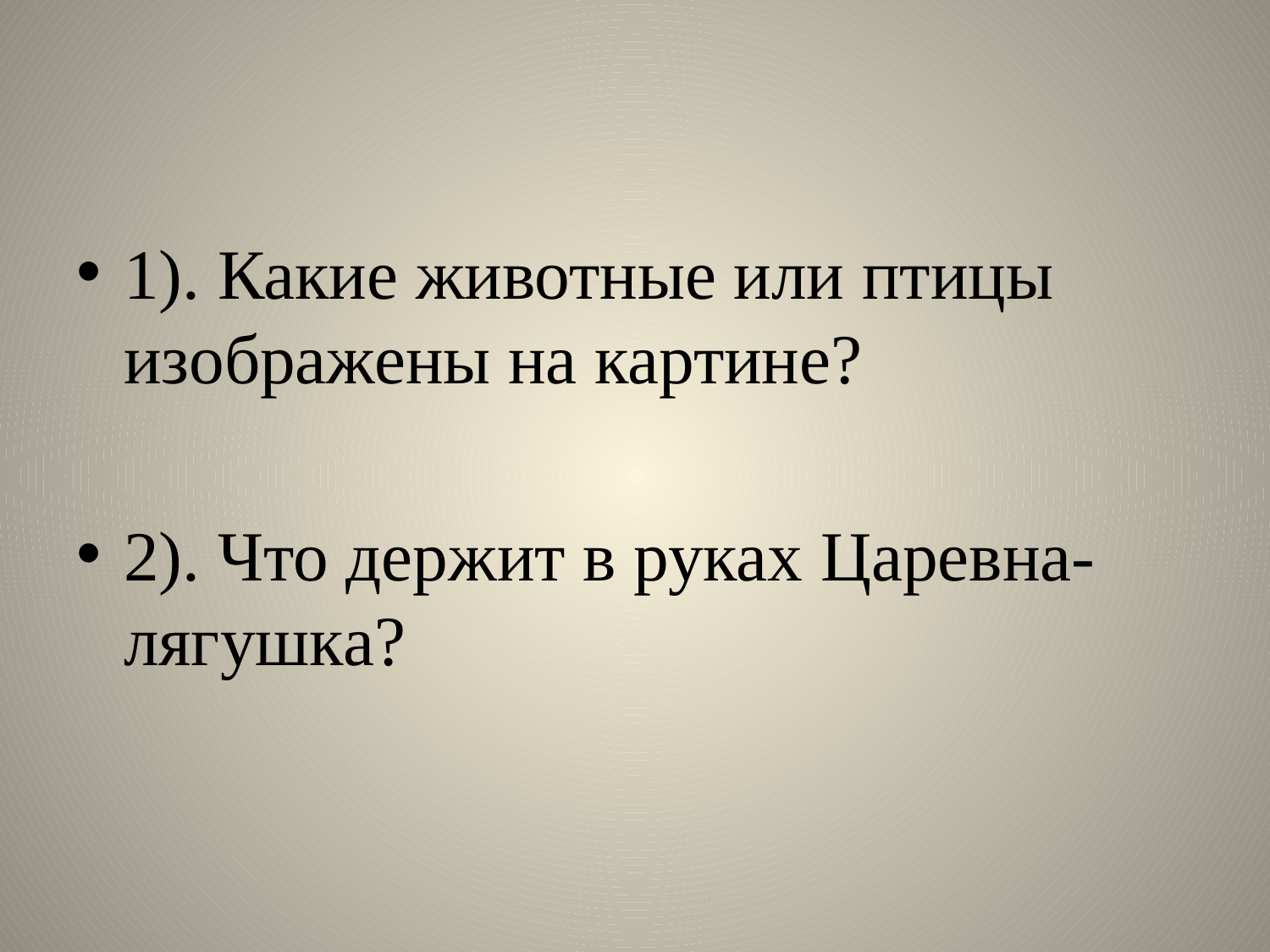

#
1). Какие животные или птицы изображены на картине?

2). Что держит в руках Царевна-лягушка?